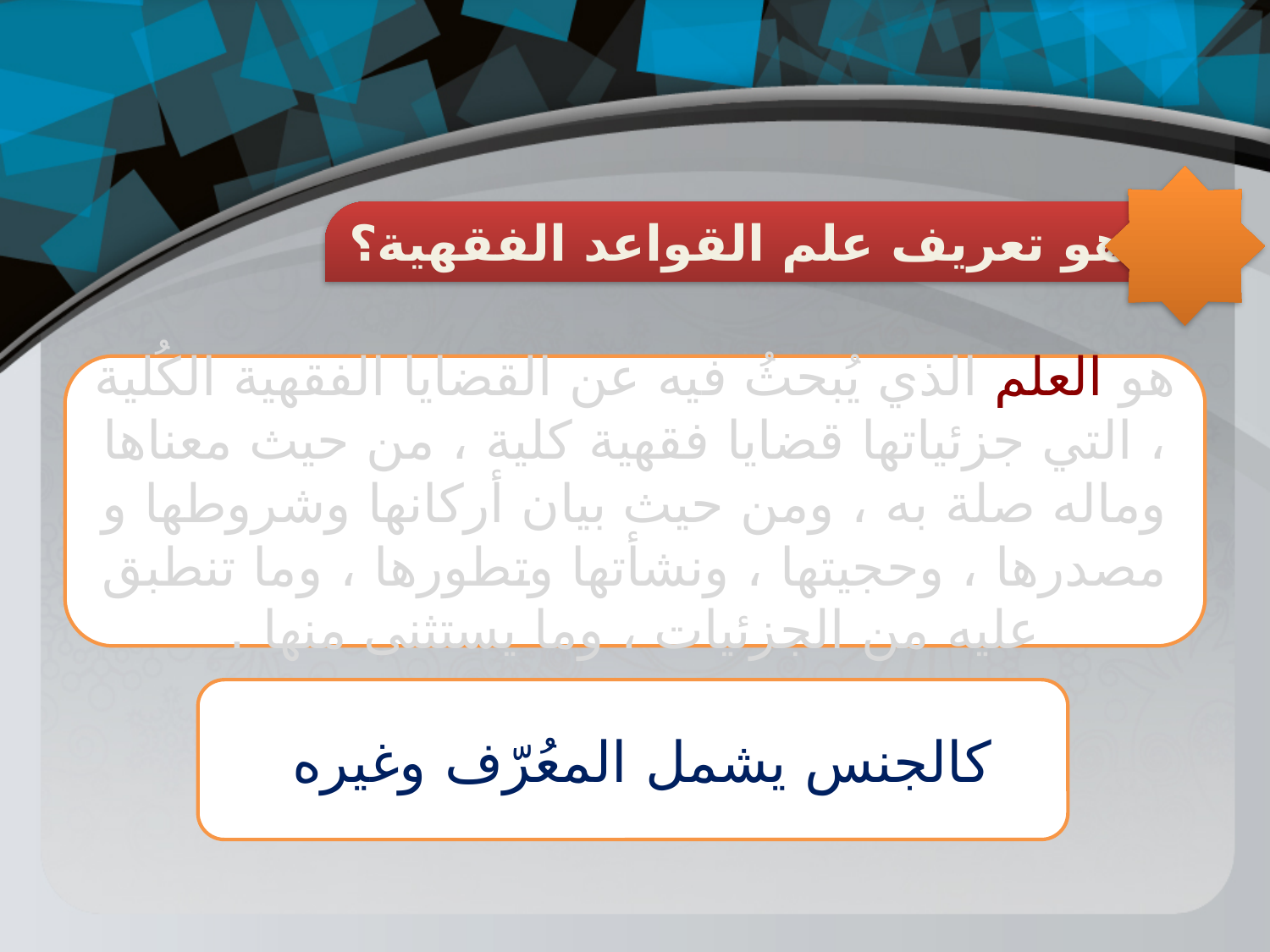

ما هو تعريف علم القواعد الفقهية؟
هو العلم الذي يُبحثُ فيه عن القضايا الفقهية الكُلية ، التي جزئياتها قضايا فقهية كلية ، من حيث معناها وماله صلة به ، ومن حيث بيان أركانها وشروطها و مصدرها ، وحجيتها ، ونشأتها وتطورها ، وما تنطبق عليه من الجزئيات ، وما يستثنى منها .
كالجنس يشمل المعُرّف وغيره